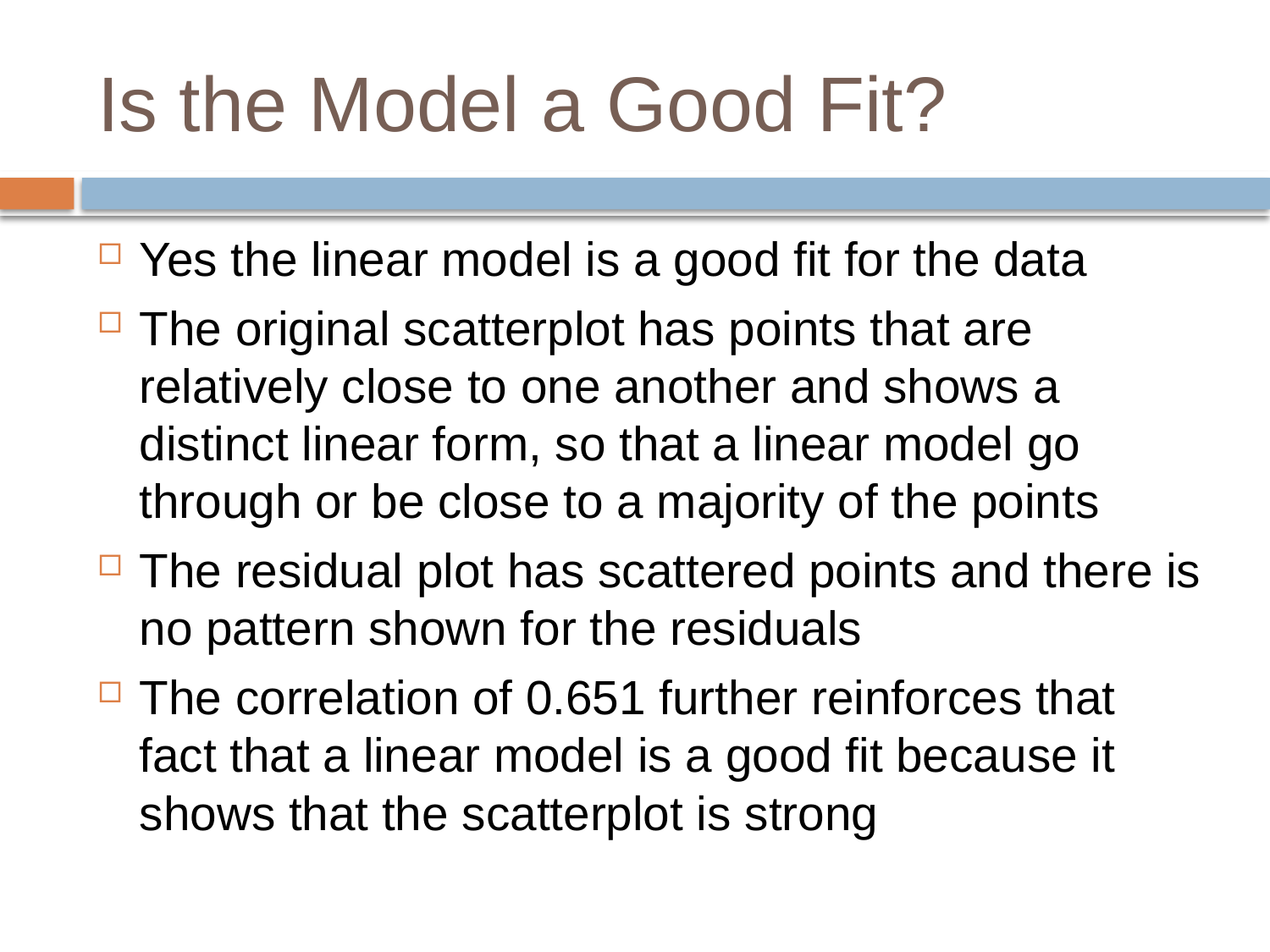

# Is the Model a Good Fit?
Yes the linear model is a good fit for the data
The original scatterplot has points that are relatively close to one another and shows a distinct linear form, so that a linear model go through or be close to a majority of the points
The residual plot has scattered points and there is no pattern shown for the residuals
The correlation of 0.651 further reinforces that fact that a linear model is a good fit because it shows that the scatterplot is strong